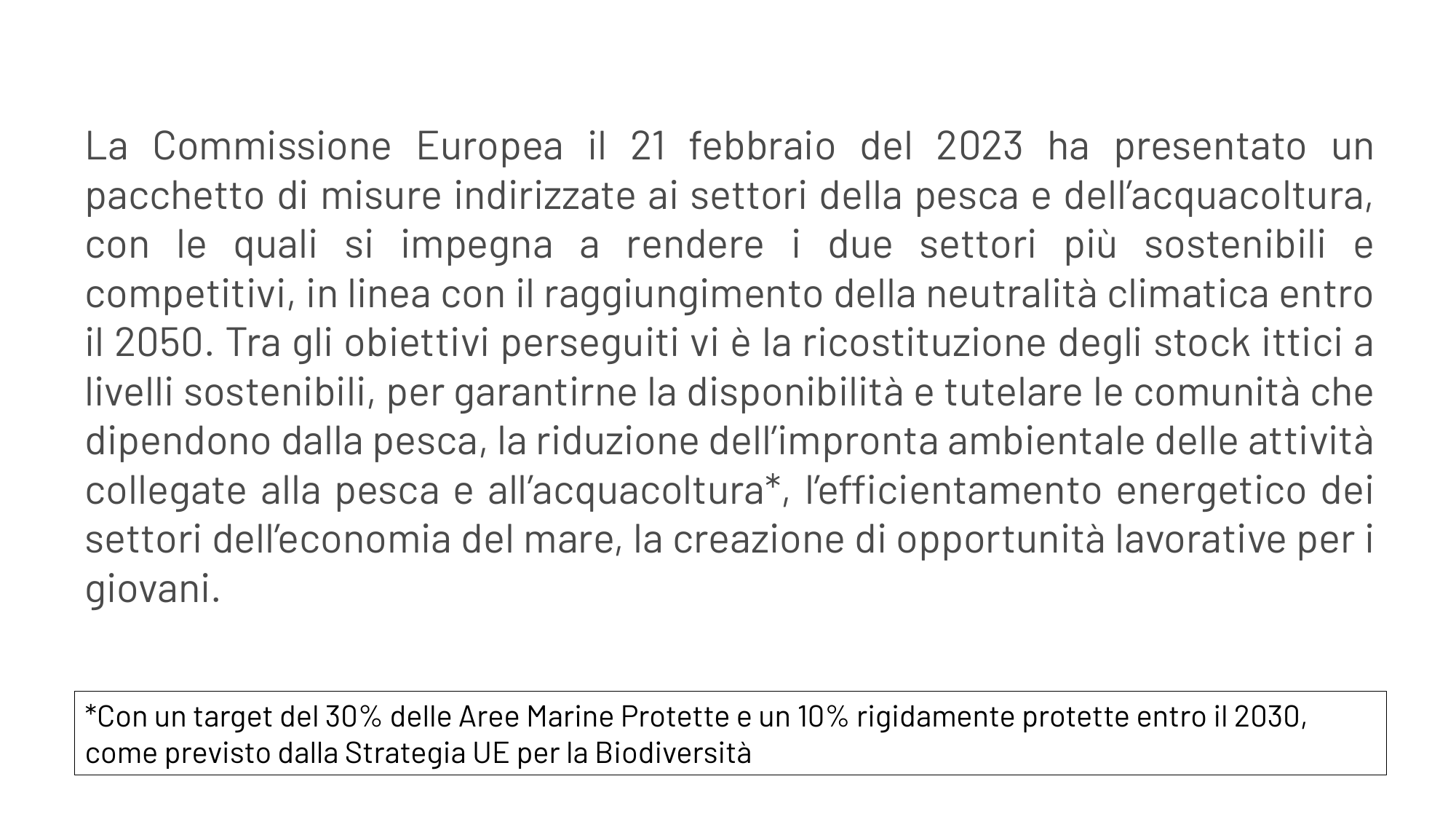

La Commissione Europea il 21 febbraio del 2023 ha presentato un pacchetto di misure indirizzate ai settori della pesca e dell’acquacoltura, con le quali si impegna a rendere i due settori più sostenibili e competitivi, in linea con il raggiungimento della neutralità climatica entro il 2050. Tra gli obiettivi perseguiti vi è la ricostituzione degli stock ittici a livelli sostenibili, per garantirne la disponibilità e tutelare le comunità che dipendono dalla pesca, la riduzione dell’impronta ambientale delle attività collegate alla pesca e all’acquacoltura*, l’efficientamento energetico dei settori dell’economia del mare, la creazione di opportunità lavorative per i giovani.

*Con un target del 30% delle Aree Marine Protette e un 10% rigidamente protette entro il 2030, come previsto dalla Strategia UE per la Biodiversità